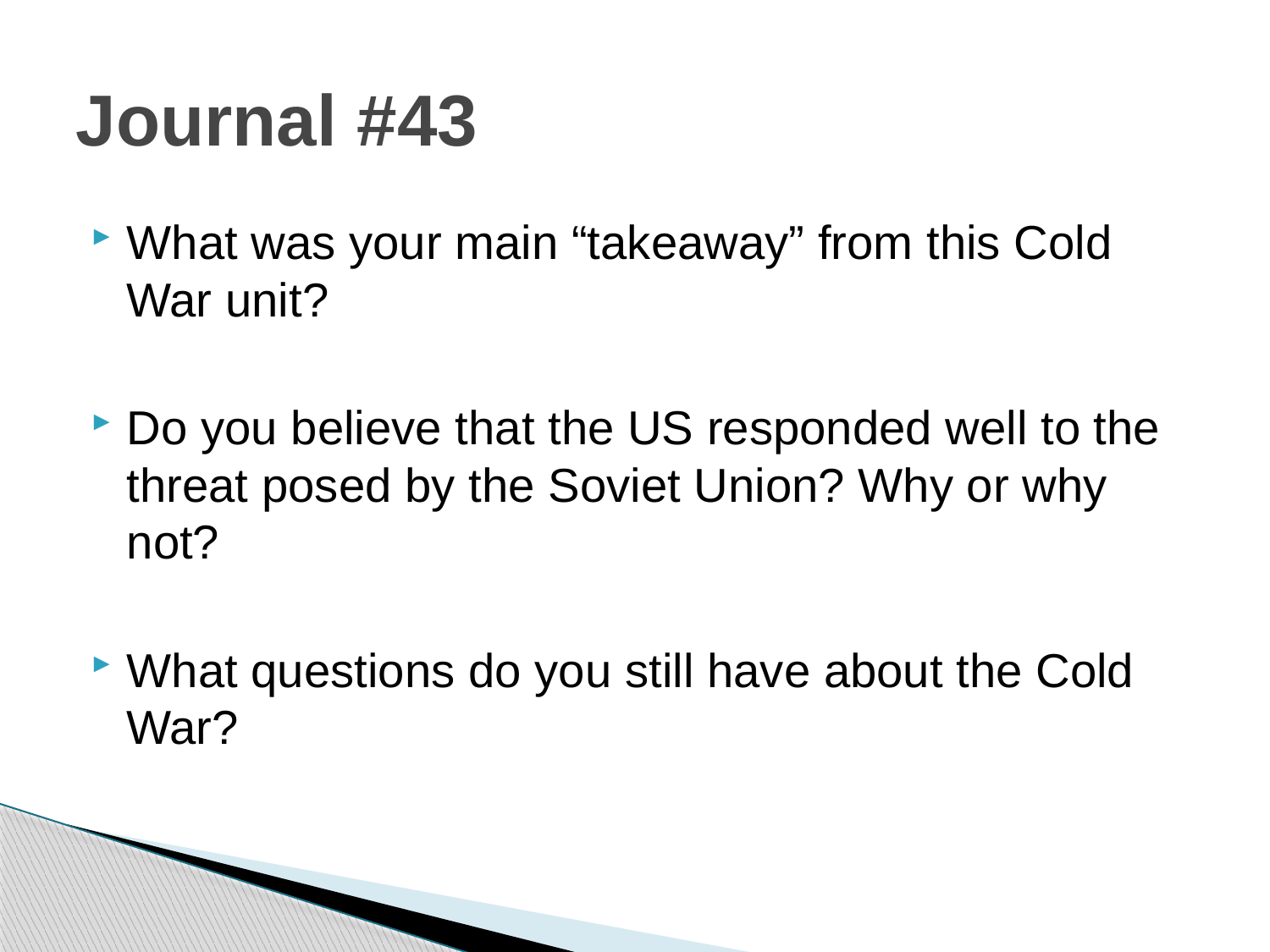

# Journal #43
What was your main “takeaway” from this Cold War unit?

Do you believe that the US responded well to the threat posed by the Soviet Union? Why or why not?

What questions do you still have about the Cold War?